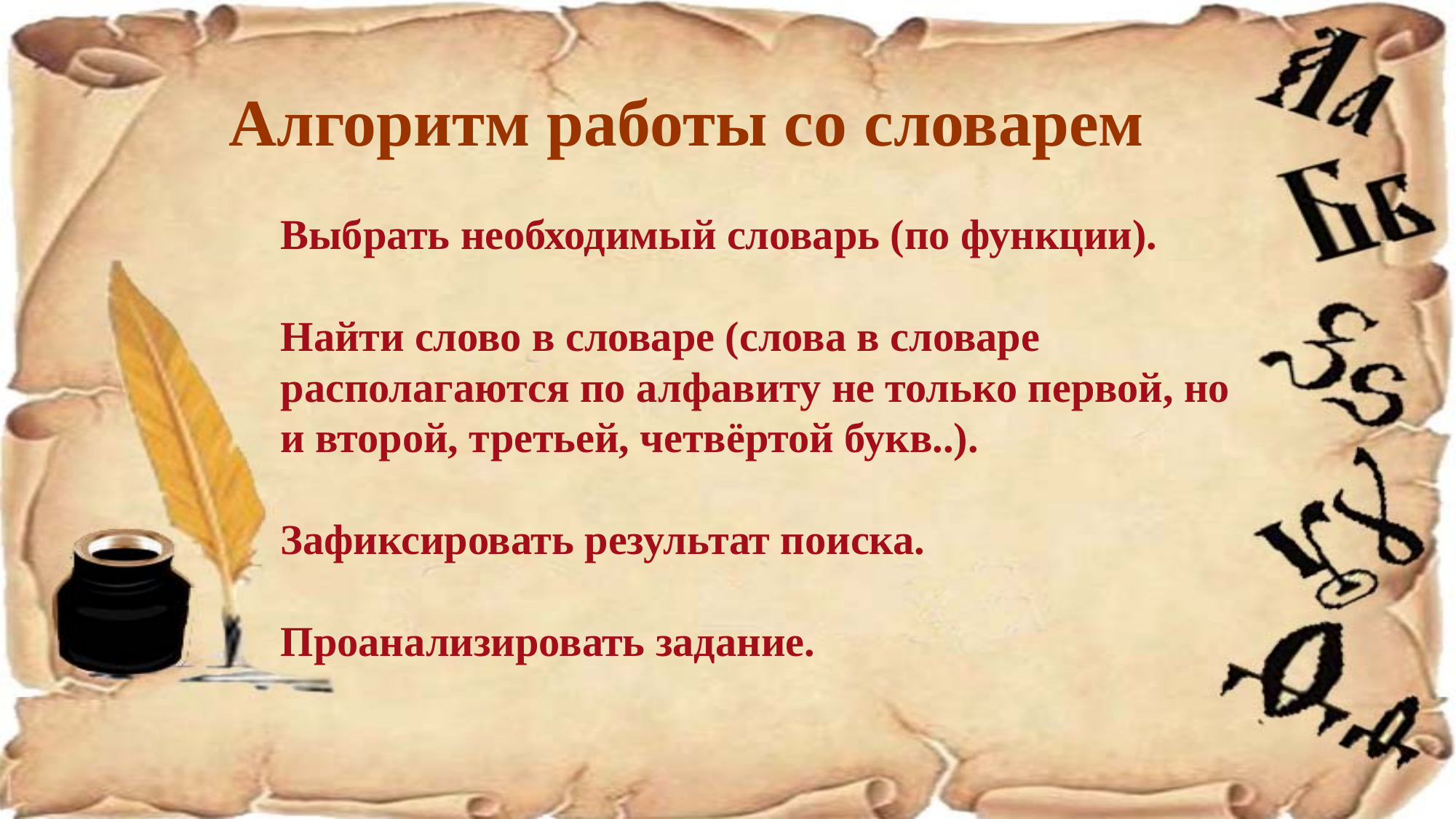

Алгоритм работы со словарем
Выбрать необходимый словарь (по функции).

Найти слово в словаре (слова в словаре располагаются по алфавиту не только первой, но и второй, третьей, четвёртой букв..).

Зафиксировать результат поиска.

Проанализировать задание.